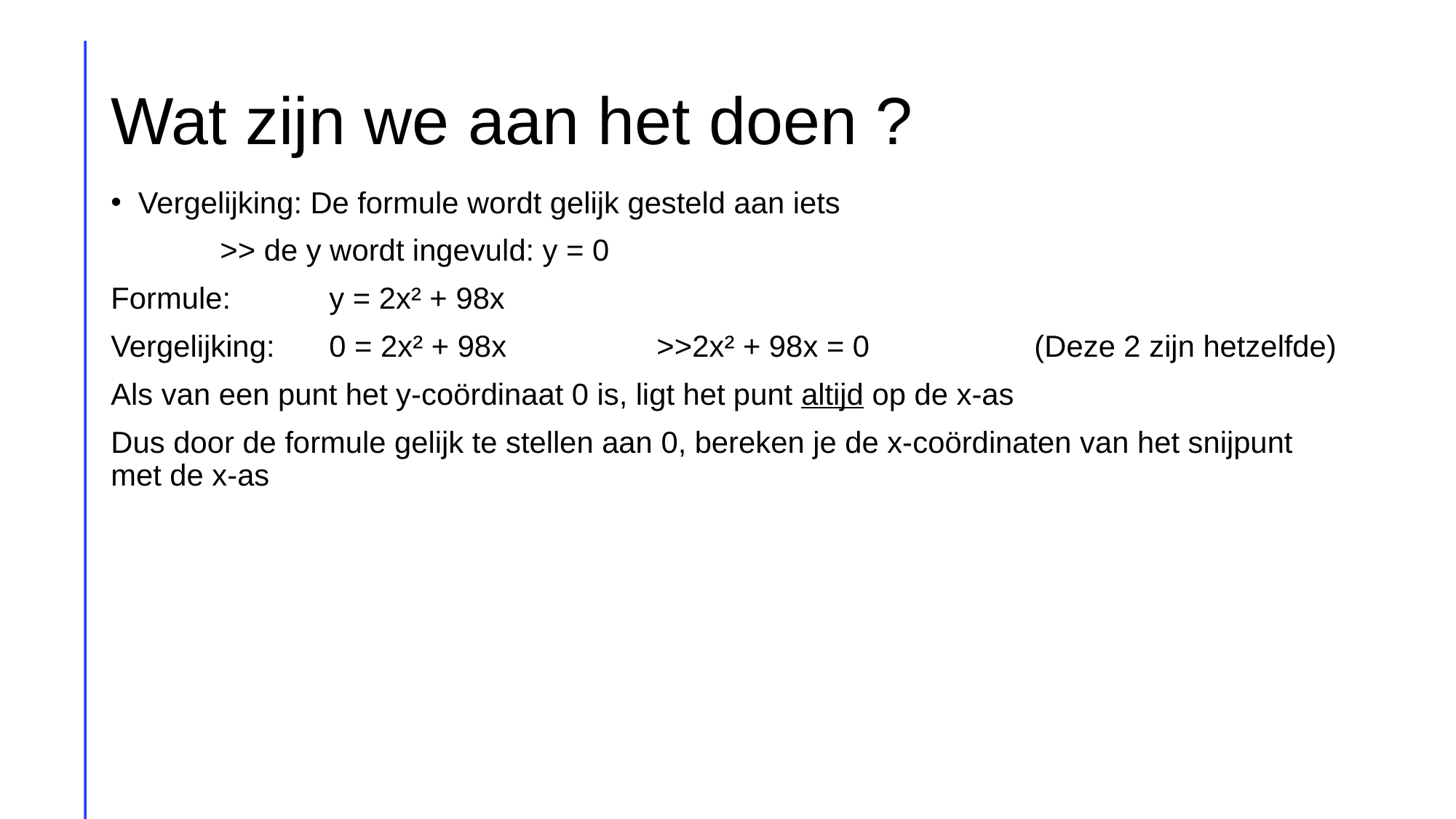

# Wat zijn we aan het doen ?
Vergelijking: De formule wordt gelijk gesteld aan iets
	>> de y wordt ingevuld: y = 0
Formule:	y = 2x² + 98x
Vergelijking:	0 = 2x² + 98x		>>2x² + 98x = 0		      (Deze 2 zijn hetzelfde)
Als van een punt het y-coördinaat 0 is, ligt het punt altijd op de x-as
Dus door de formule gelijk te stellen aan 0, bereken je de x-coördinaten van het snijpunt met de x-as